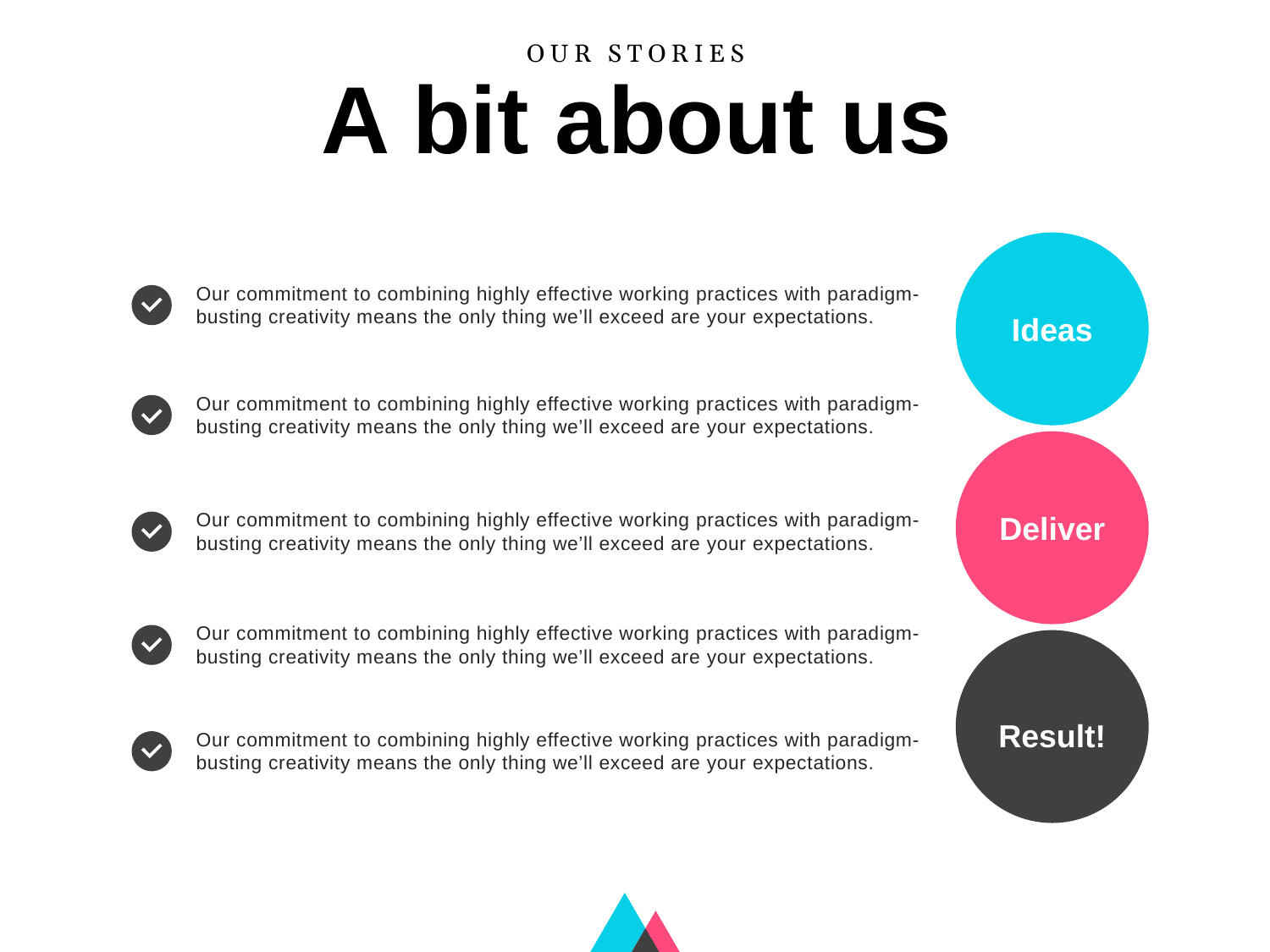

OUR STORIES
A bit about us

Ideas
Our commitment to combining highly effective working practices with paradigm-busting creativity means the only thing we’ll exceed are your expectations.

Our commitment to combining highly effective working practices with paradigm-busting creativity means the only thing we’ll exceed are your expectations.

Deliver
Our commitment to combining highly effective working practices with paradigm-busting creativity means the only thing we’ll exceed are your expectations.

Our commitment to combining highly effective working practices with paradigm-busting creativity means the only thing we’ll exceed are your expectations.

Result!

Our commitment to combining highly effective working practices with paradigm-busting creativity means the only thing we’ll exceed are your expectations.